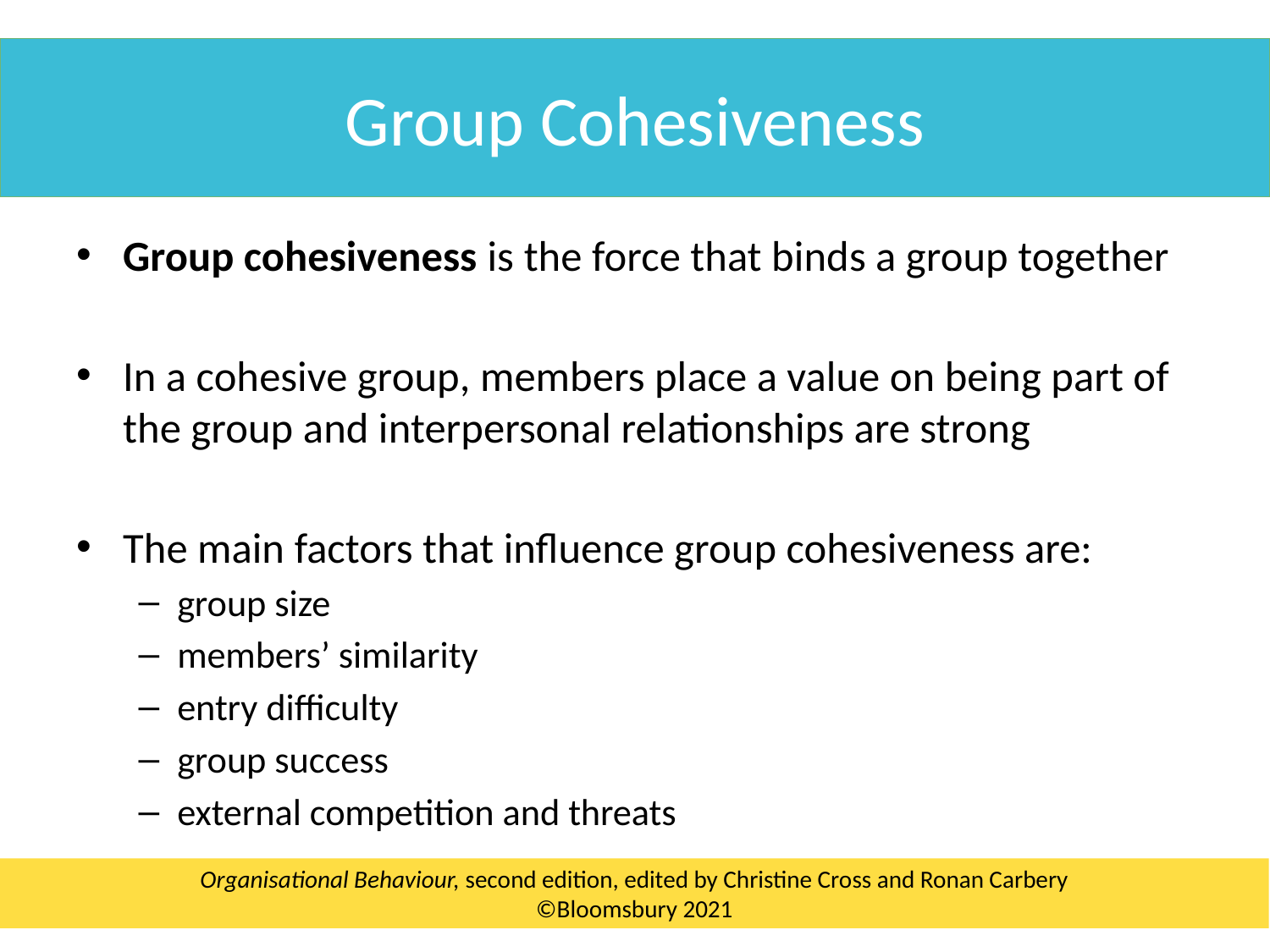

Group Cohesiveness
Group cohesiveness is the force that binds a group together

In a cohesive group, members place a value on being part of the group and interpersonal relationships are strong

The main factors that influence group cohesiveness are:
group size
members’ similarity
entry difficulty
group success
external competition and threats